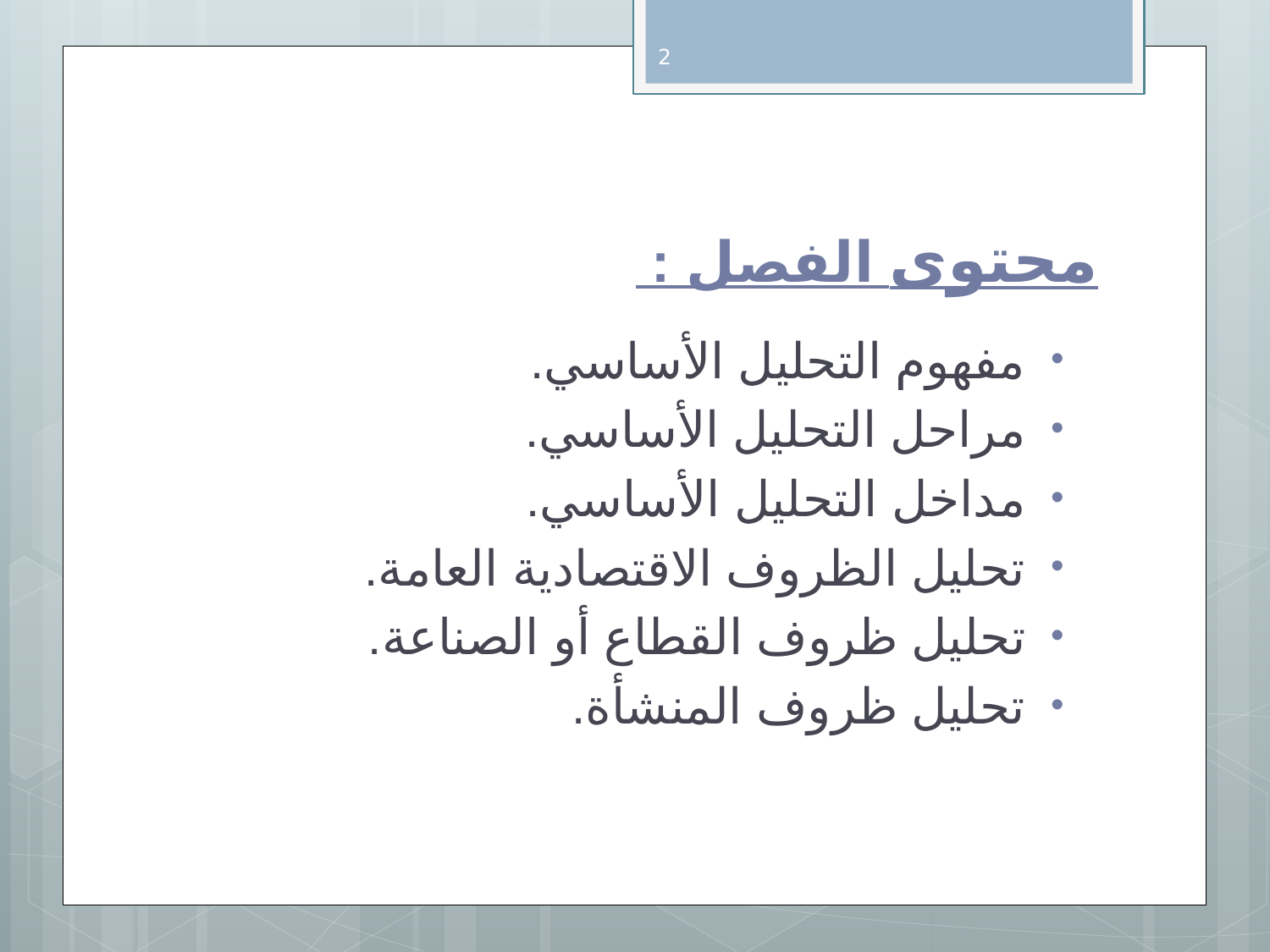

2
# محتوى الفصل :
مفهوم التحليل الأساسي.
مراحل التحليل الأساسي.
مداخل التحليل الأساسي.
تحليل الظروف الاقتصادية العامة.
تحليل ظروف القطاع أو الصناعة.
تحليل ظروف المنشأة.